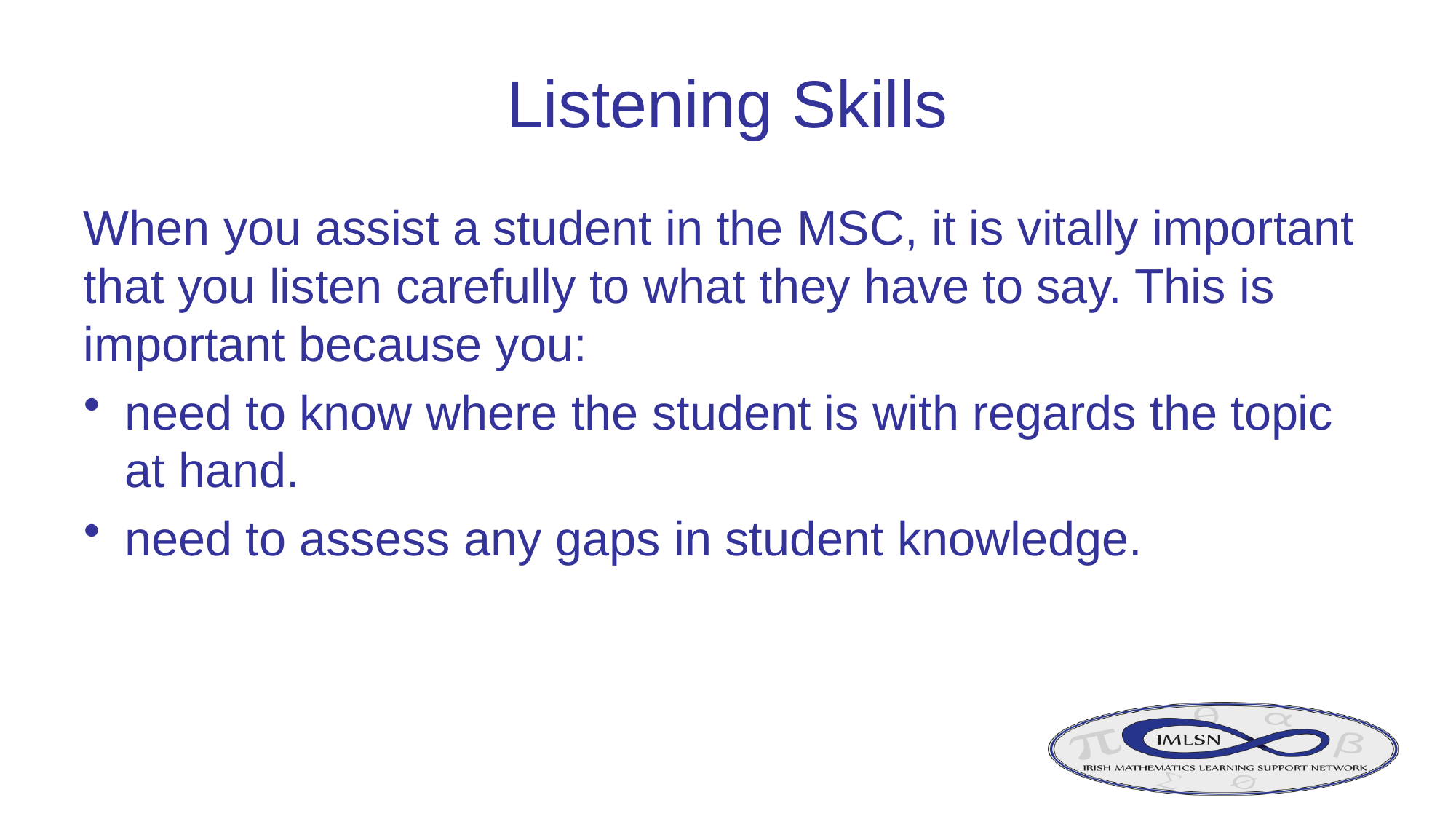

# Listening Skills
When you assist a student in the MSC, it is vitally important that you listen carefully to what they have to say. This is important because you:
need to know where the student is with regards the topic at hand.
need to assess any gaps in student knowledge.